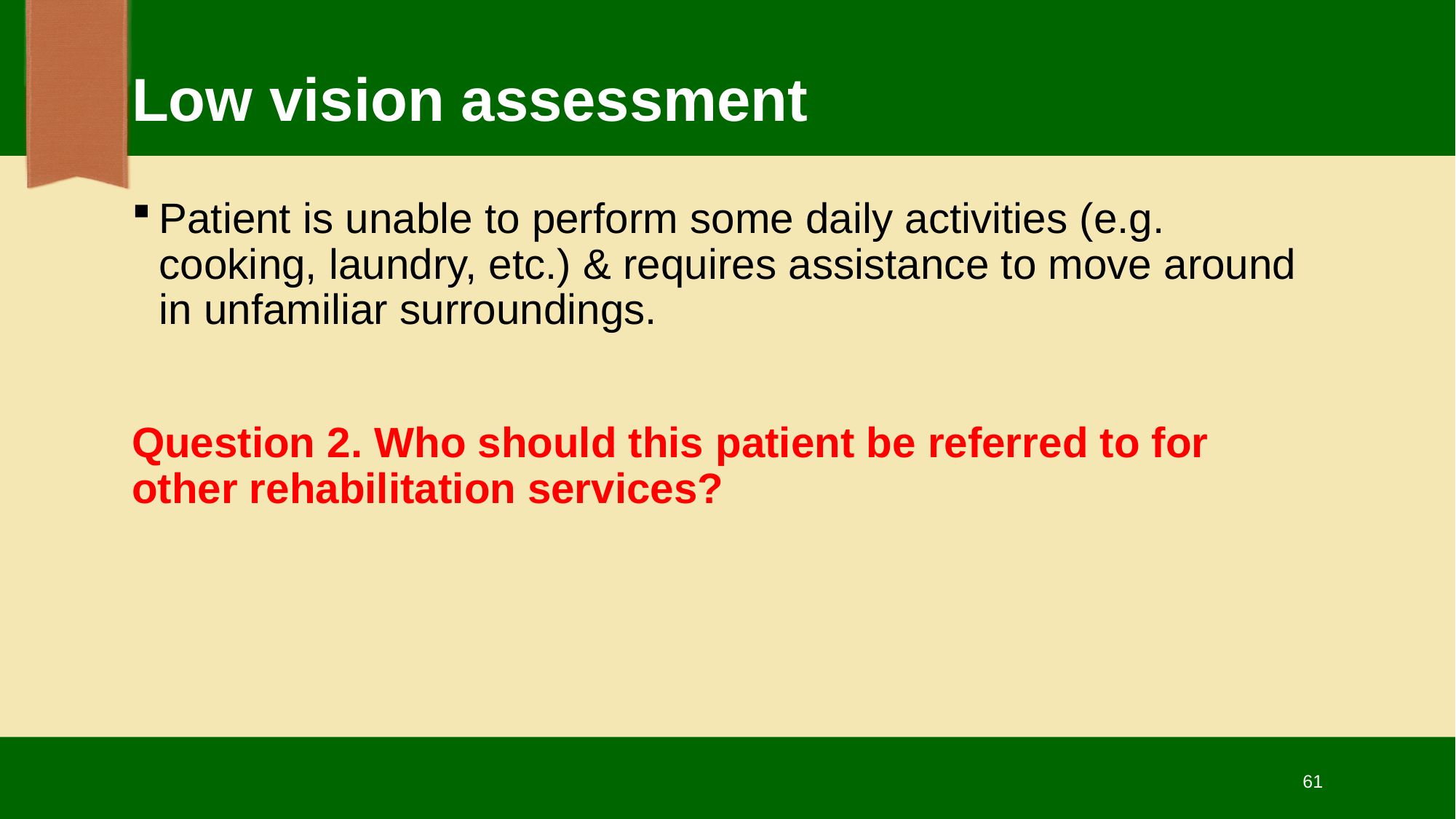

# Low vision assessment
Patient is unable to perform some daily activities (e.g. cooking, laundry, etc.) & requires assistance to move around in unfamiliar surroundings.

Question 2. Who should this patient be referred to for other rehabilitation services?

61